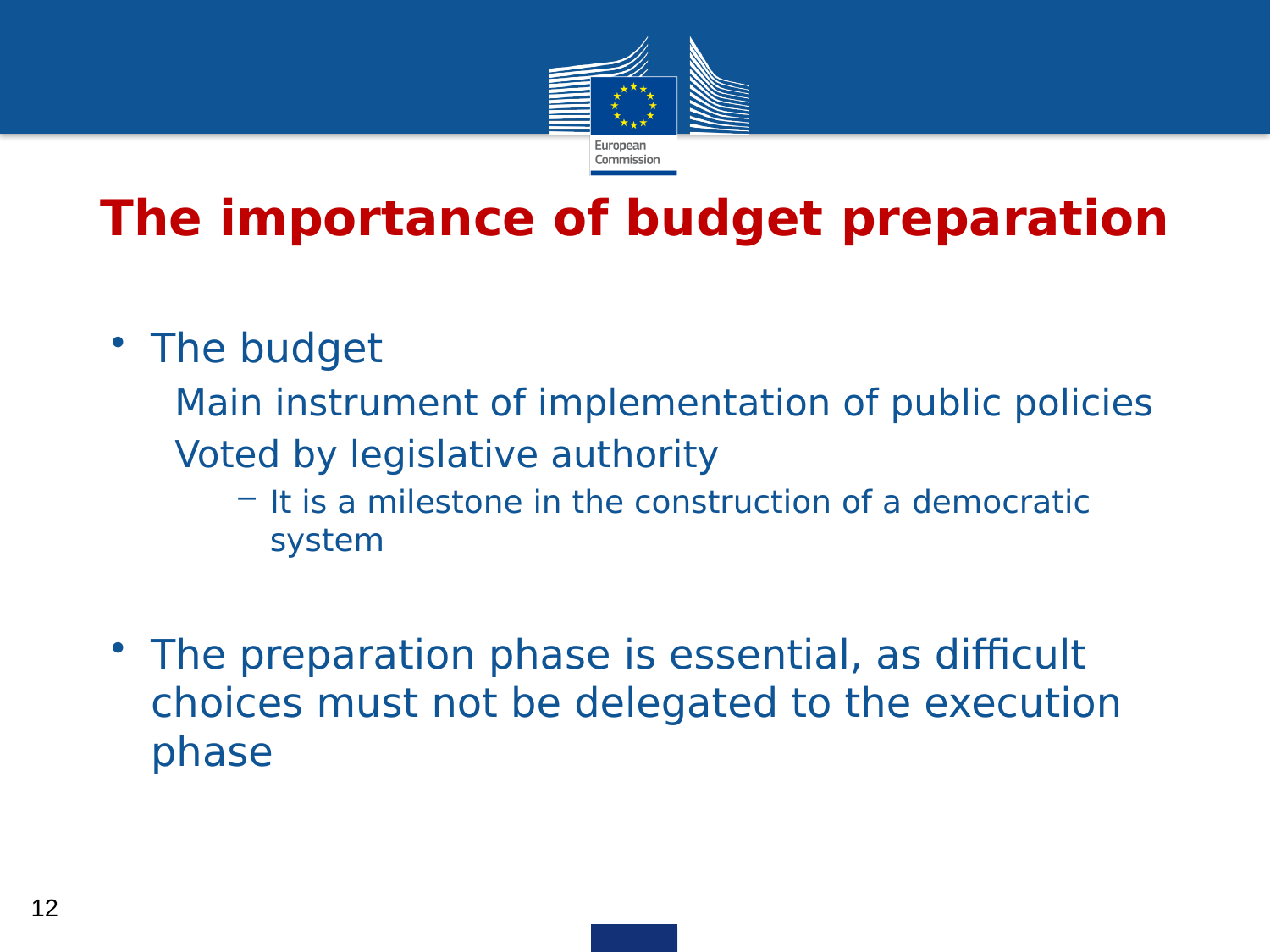

The importance of budget preparation
The budget
Main instrument of implementation of public policies
Voted by legislative authority
It is a milestone in the construction of a democratic system

The preparation phase is essential, as difficult choices must not be delegated to the execution phase
12